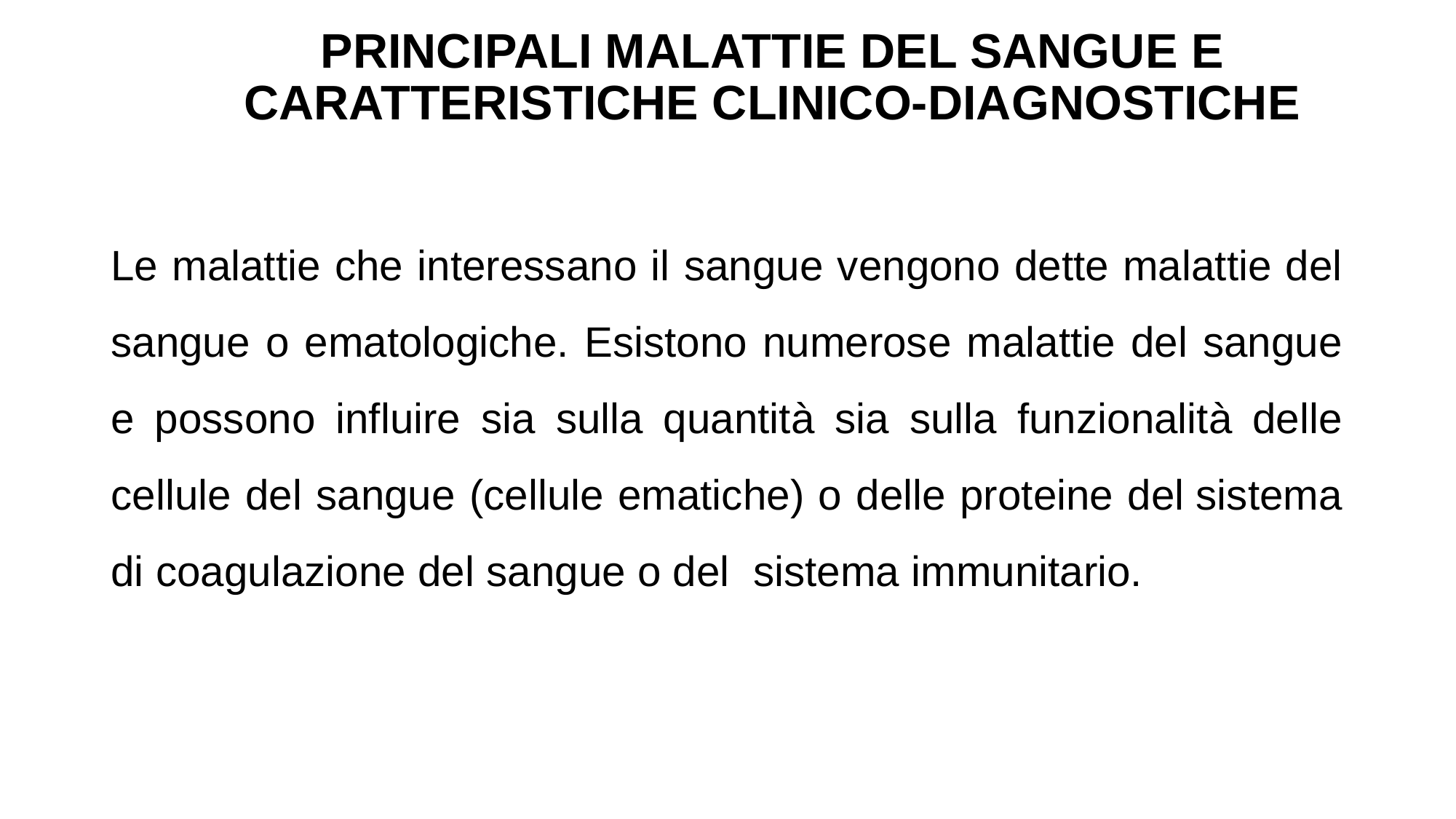

# PRINCIPALI MALATTIE DEL SANGUE E CARATTERISTICHE CLINICO-DIAGNOSTICHE

Le malattie che interessano il sangue vengono dette malattie del sangue o ematologiche. Esistono numerose malattie del sangue e possono influire sia sulla quantità sia sulla funzionalità delle cellule del sangue (cellule ematiche) o delle proteine del sistema di coagulazione del sangue o del  sistema immunitario.